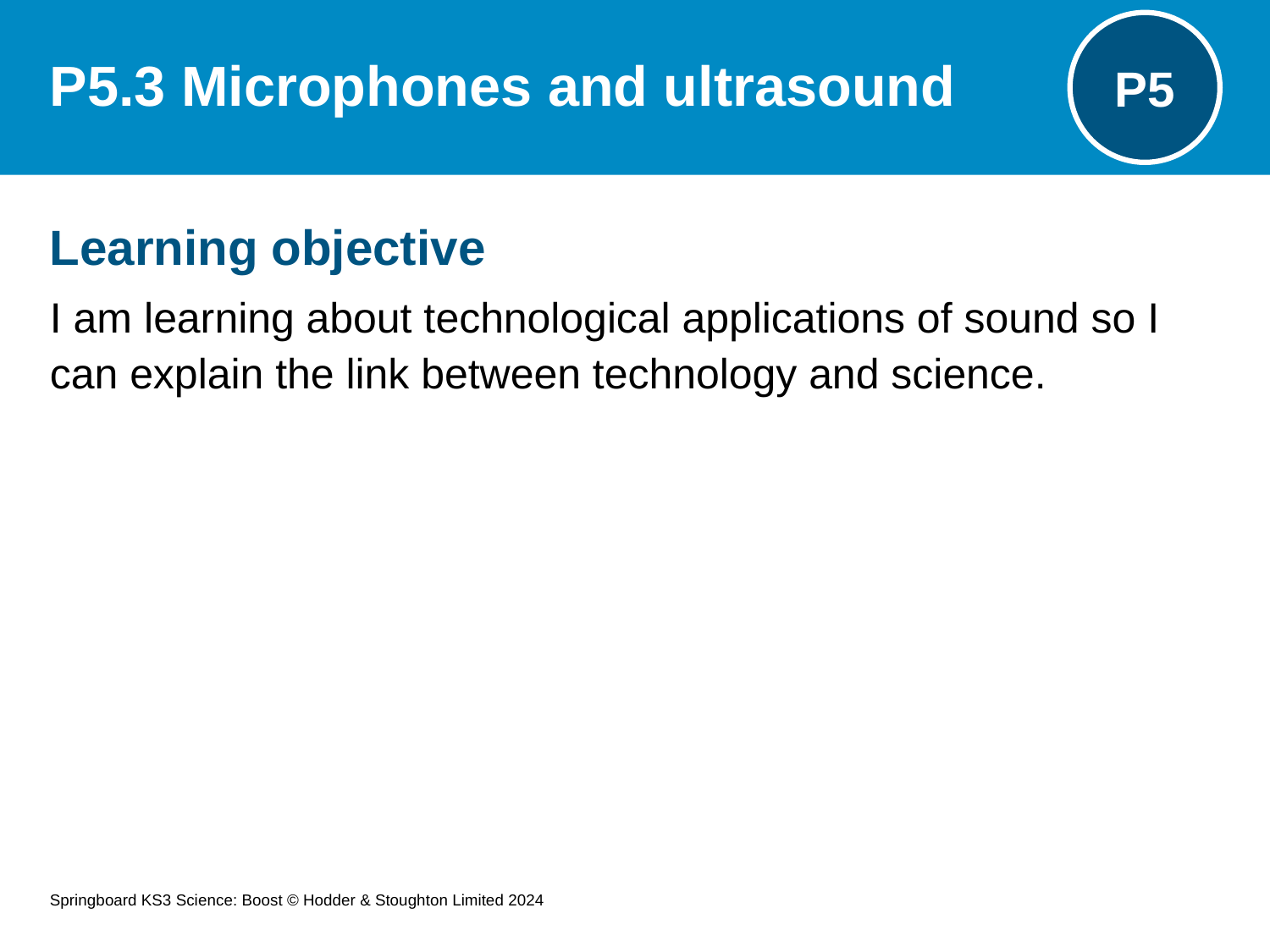

# P5.3 Microphones and ultrasound
P5
Learning objective
I am learning about technological applications of sound so I can explain the link between technology and science.
Springboard KS3 Science: Boost © Hodder & Stoughton Limited 2024